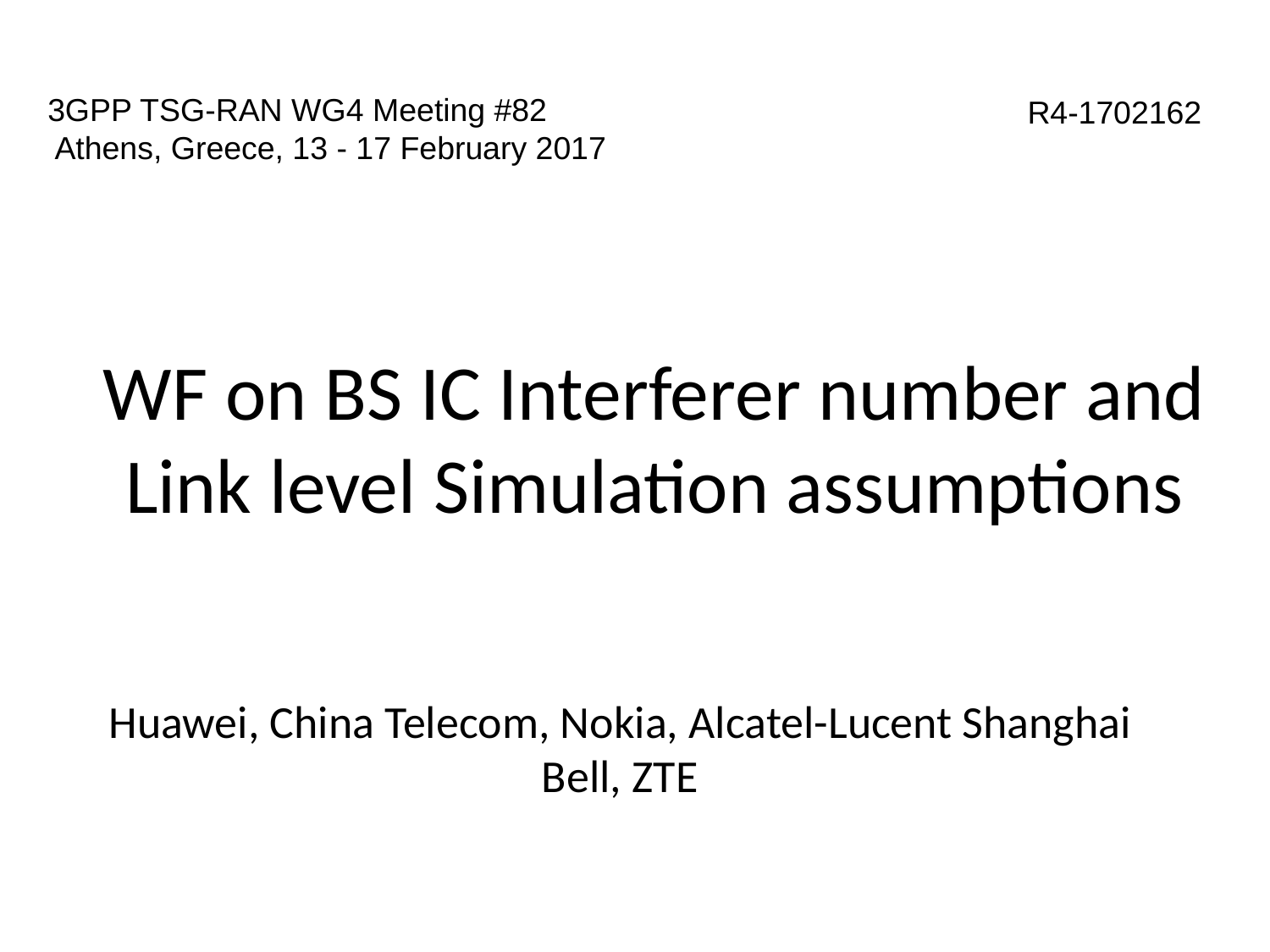

# 3GPP TSG-RAN WG4 Meeting #82 Athens, Greece, 13 - 17 February 2017
R4-1702162
WF on BS IC Interferer number and Link level Simulation assumptions
Huawei, China Telecom, Nokia, Alcatel-Lucent Shanghai Bell, ZTE